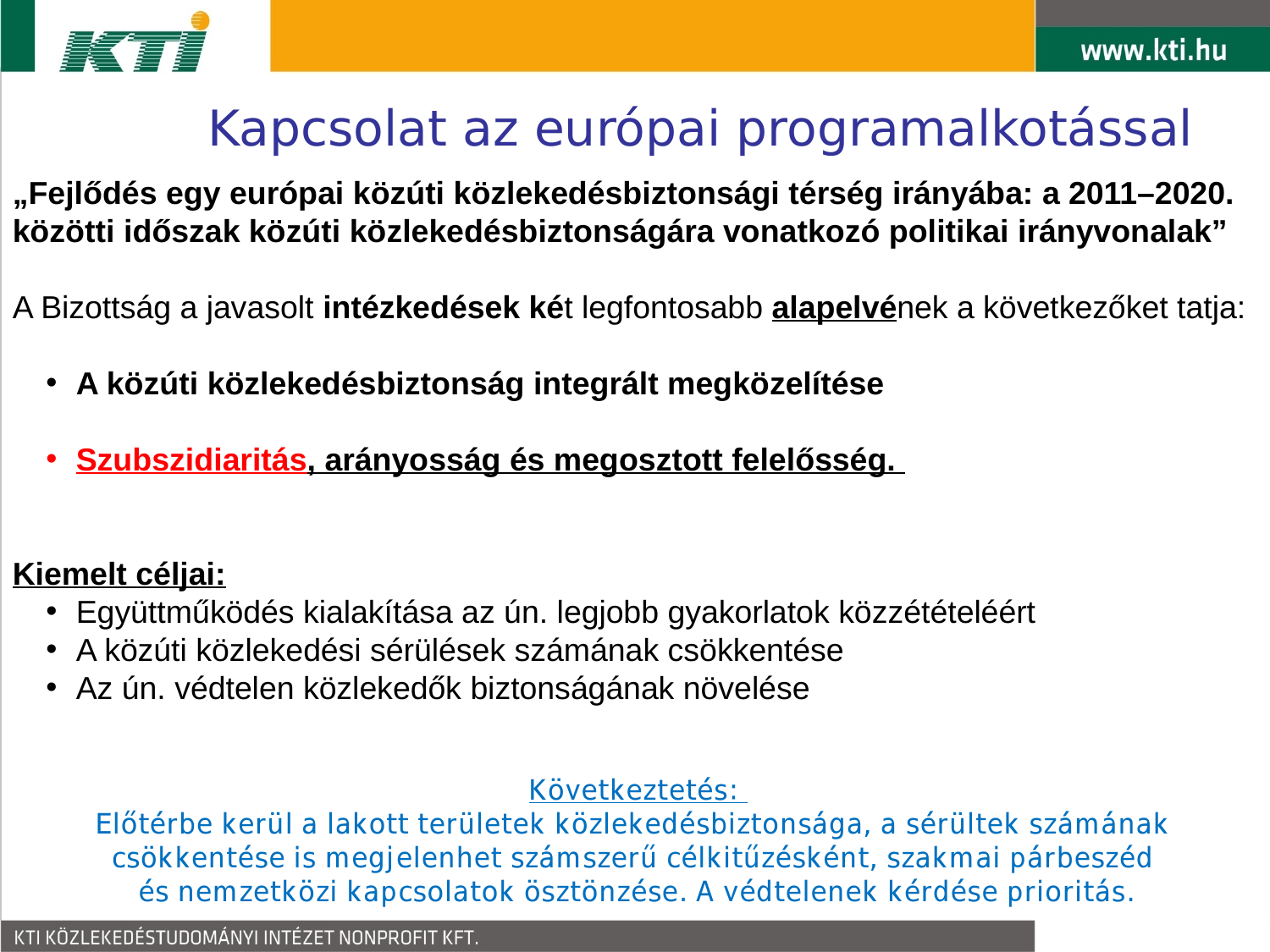

# Kapcsolat az európai programalkotással
„Fejlődés egy európai közúti közlekedésbiztonsági térség irányába: a 2011–2020. közötti időszak közúti közlekedésbiztonságára vonatkozó politikai irányvonalak”

A Bizottság a javasolt intézkedések két legfontosabb alapelvének a következőket tatja:

A közúti közlekedésbiztonság integrált megközelítése

Szubszidiaritás, arányosság és megosztott felelősség.

Kiemelt céljai:
Együttműködés kialakítása az ún. legjobb gyakorlatok közzétételéért
A közúti közlekedési sérülések számának csökkentése
Az ún. védtelen közlekedők biztonságának növelése

Következtetés:
Előtérbe kerül a lakott területek közlekedésbiztonsága, a sérültek számának
csökkentése is megjelenhet számszerű célkitűzésként, szakmai párbeszéd
és nemzetközi kapcsolatok ösztönzése. A védtelenek kérdése prioritás.